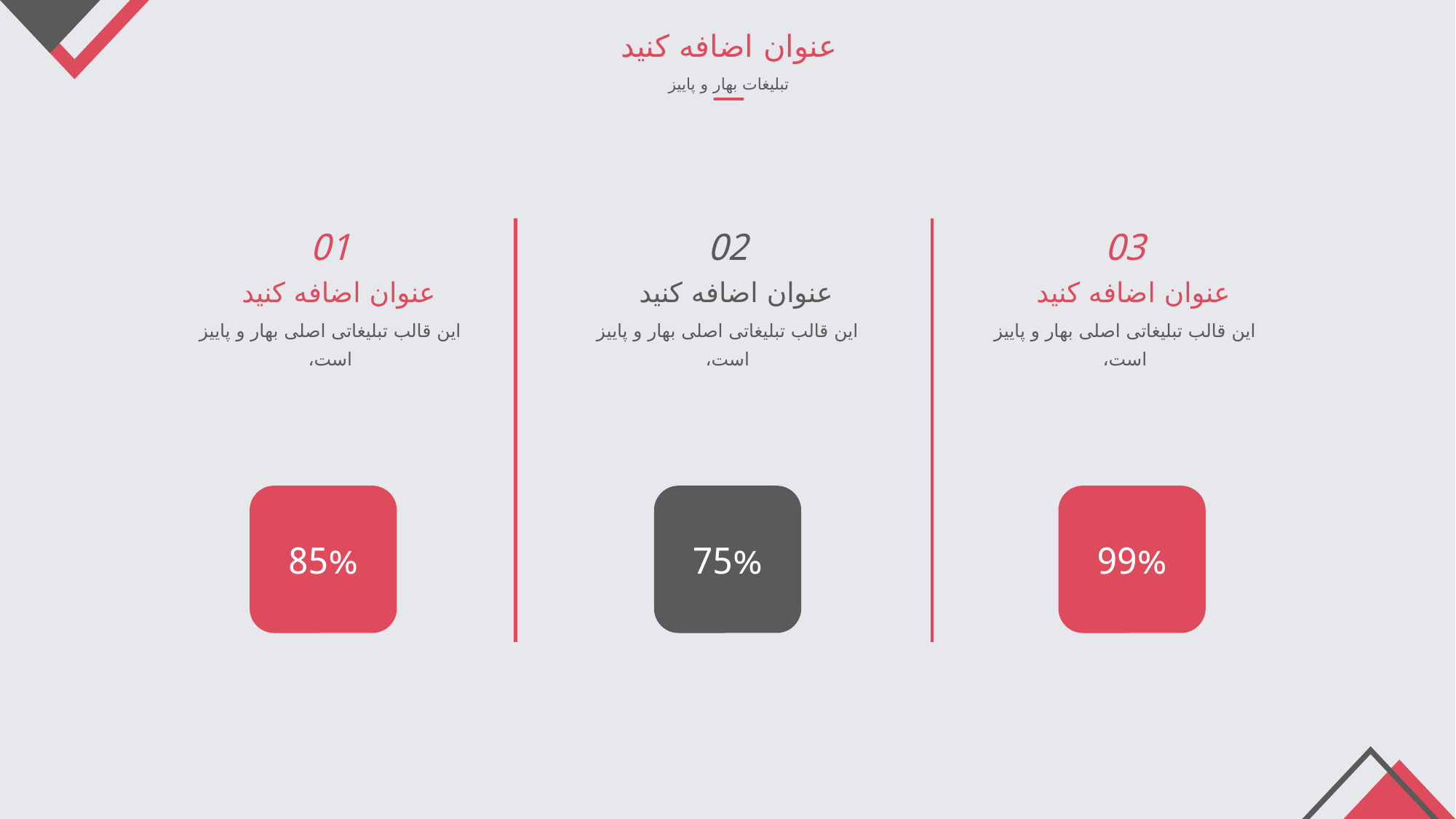

عنوان اضافه کنید
تبلیغات بهار و پاییز
01
02
03
عنوان اضافه کنید
عنوان اضافه کنید
عنوان اضافه کنید
این قالب تبلیغاتی اصلی بهار و پاییز است،
این قالب تبلیغاتی اصلی بهار و پاییز است،
این قالب تبلیغاتی اصلی بهار و پاییز است،
85%
75%
99%